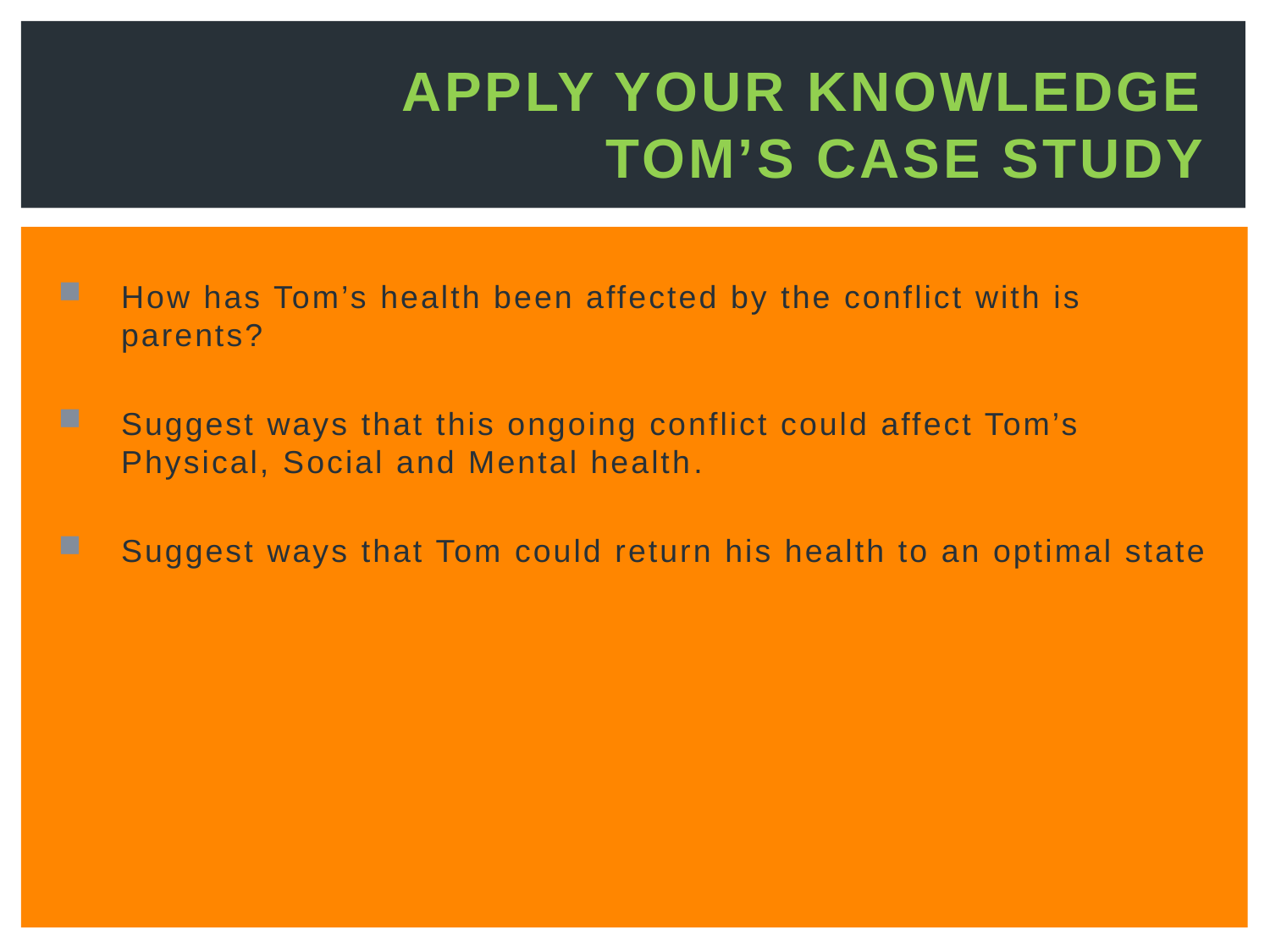

# Apply Your Knowledge Tom’s Case Study

How has Tom’s health been affected by the conflict with is parents?

Suggest ways that this ongoing conflict could affect Tom’s Physical, Social and Mental health.

Suggest ways that Tom could return his health to an optimal state